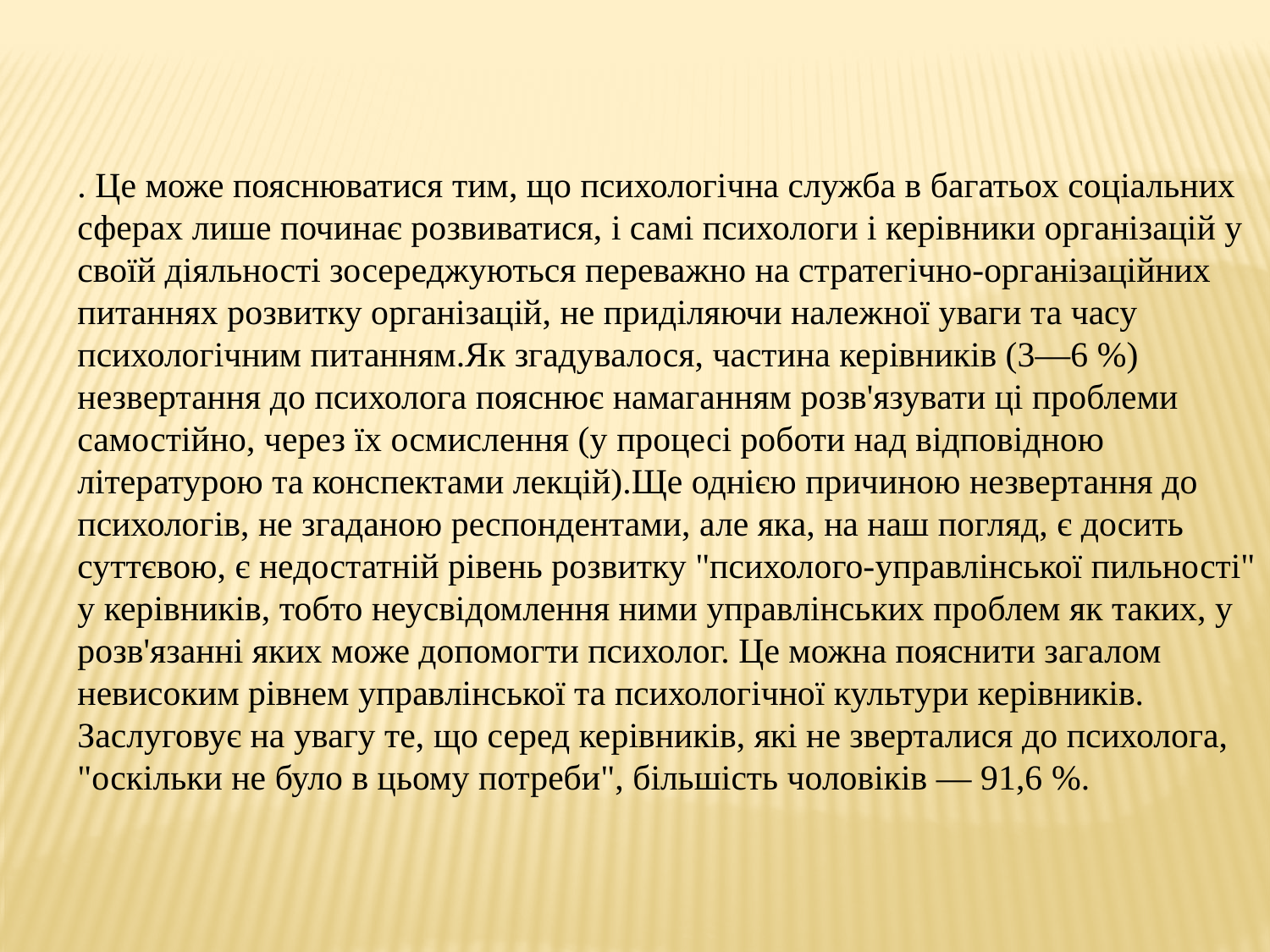

. Це може пояснюватися тим, що психологічна служба в багатьох соціальних сферах лише починає розвиватися, і самі психо­логи і керівники організацій у своїй діяльності зосереджуються пе­реважно на стратегічно-організаційних питаннях розвитку організацій, не приділяючи належної уваги та часу психологічним питанням.Як згадувалося, частина керівників (3—6 %) незвертання до пси­холога пояснює намаганням розв'язувати ці проблеми самостійно, че­рез їх осмислення (у процесі роботи над відповідною літературою та конспектами лекцій).Ще однією причиною незвертання до психологів, не згаданою респондентами, але яка, на наш погляд, є досить суттєвою, є недо­статній рівень розвитку "психолого-управлінської пильності" у керівників, тобто неусвідомлення ними управлінських проблем як та­ких, у розв'язанні яких може допомогти психолог. Це можна поясни­ти загалом невисоким рівнем управлінської та психологічної куль­тури керівників.
Заслуговує на увагу те, що серед керівників, які не зверталися до психолога, "оскільки не було в цьому потреби", більшість чоловіків — 91,6 %.